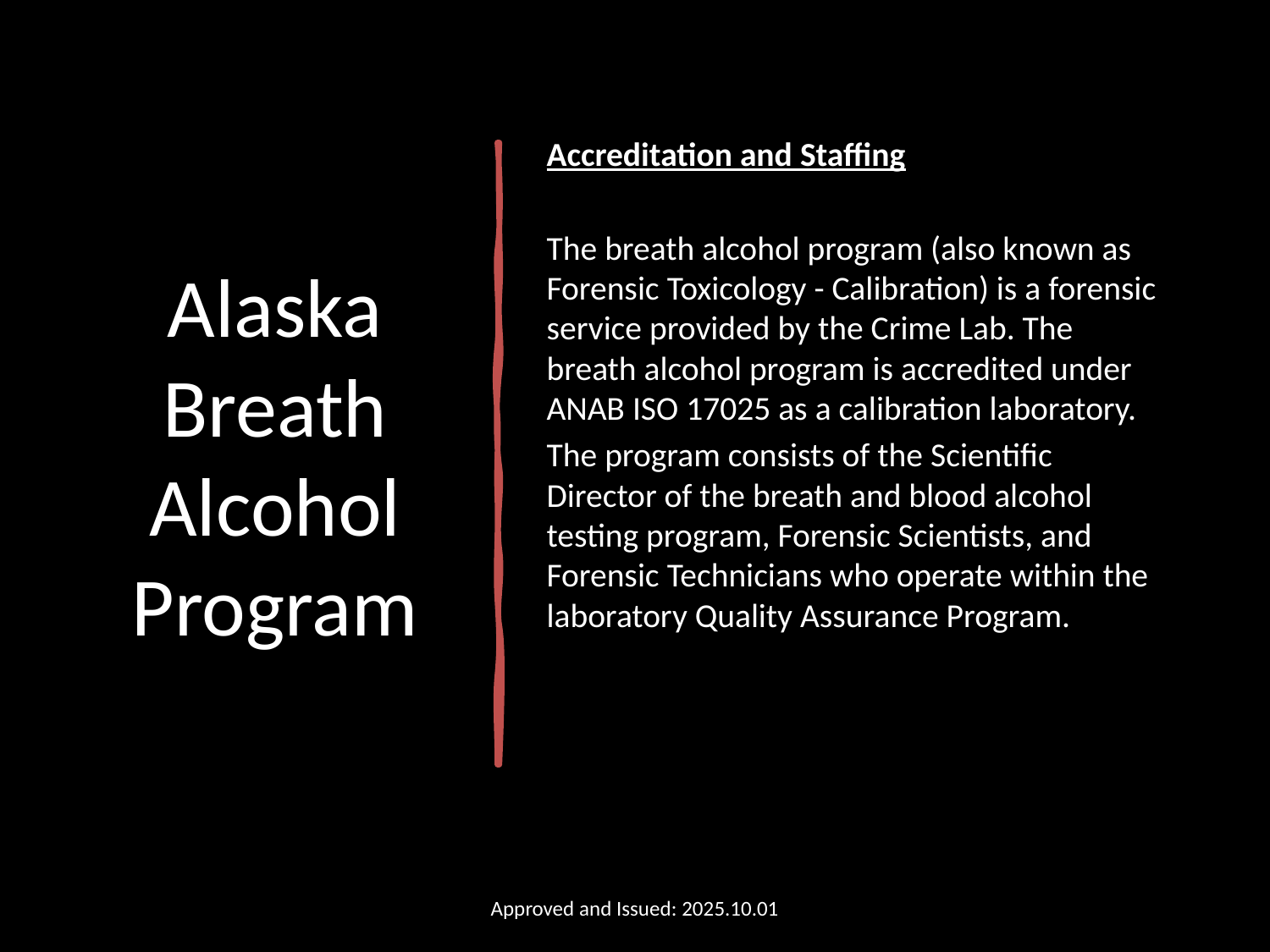

# Alaska Breath Alcohol Program
Accreditation and Staffing

The breath alcohol program (also known as Forensic Toxicology - Calibration) is a forensic service provided by the Crime Lab. The breath alcohol program is accredited under ANAB ISO 17025 as a calibration laboratory.
The program consists of the Scientific Director of the breath and blood alcohol testing program, Forensic Scientists, and Forensic Technicians who operate within the laboratory Quality Assurance Program.

Approved and Issued: 2025.10.01